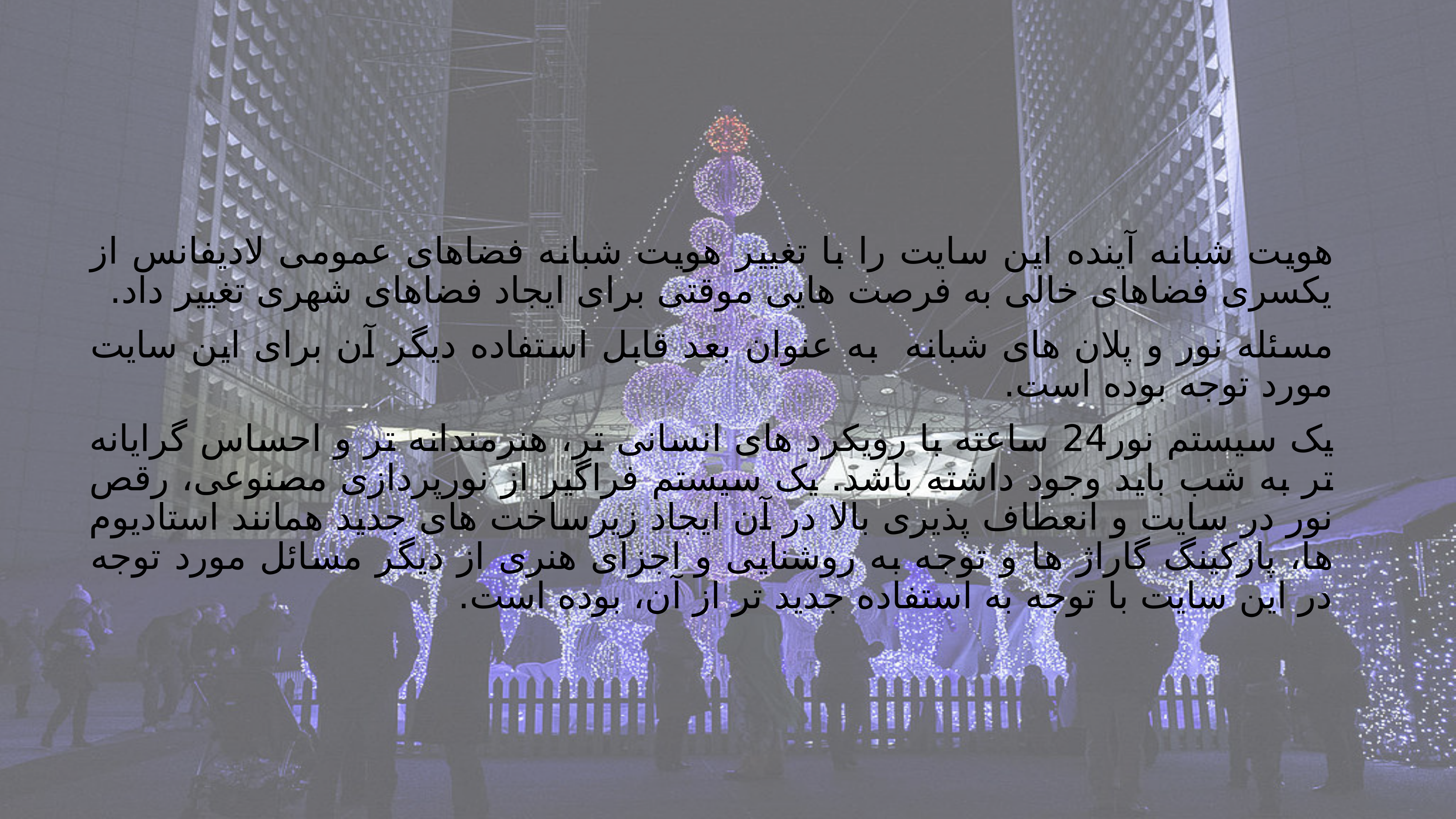

هویت شبانه آینده این سایت را با تغییر هویت شبانه فضاهای عمومی لادیفانس از یکسری فضاهای خالی به فرصت هایی موقتی برای ایجاد فضاهای شهری تغییر داد.
مسئله نور و پلان های شبانه  به عنوان بعد قابل استفاده دیگر آن برای این سایت مورد توجه بوده است.
یک سیستم نور24 ساعته با رویکرد های انسانی تر، هنرمندانه تر و احساس گرایانه تر به شب باید وجود داشته باشد. یک سیستم فراگیر از نورپردازی مصنوعی، رقص نور در سایت و انعطاف پذیری بالا در آن ایجاد زیرساخت های جدید همانند استادیوم ها، پارکینگ گاراژ ها و توجه به روشنایی و اجزای هنری از دیگر مسائل مورد توجه در این سایت با توجه به استفاده جدید تر از آن، بوده است.